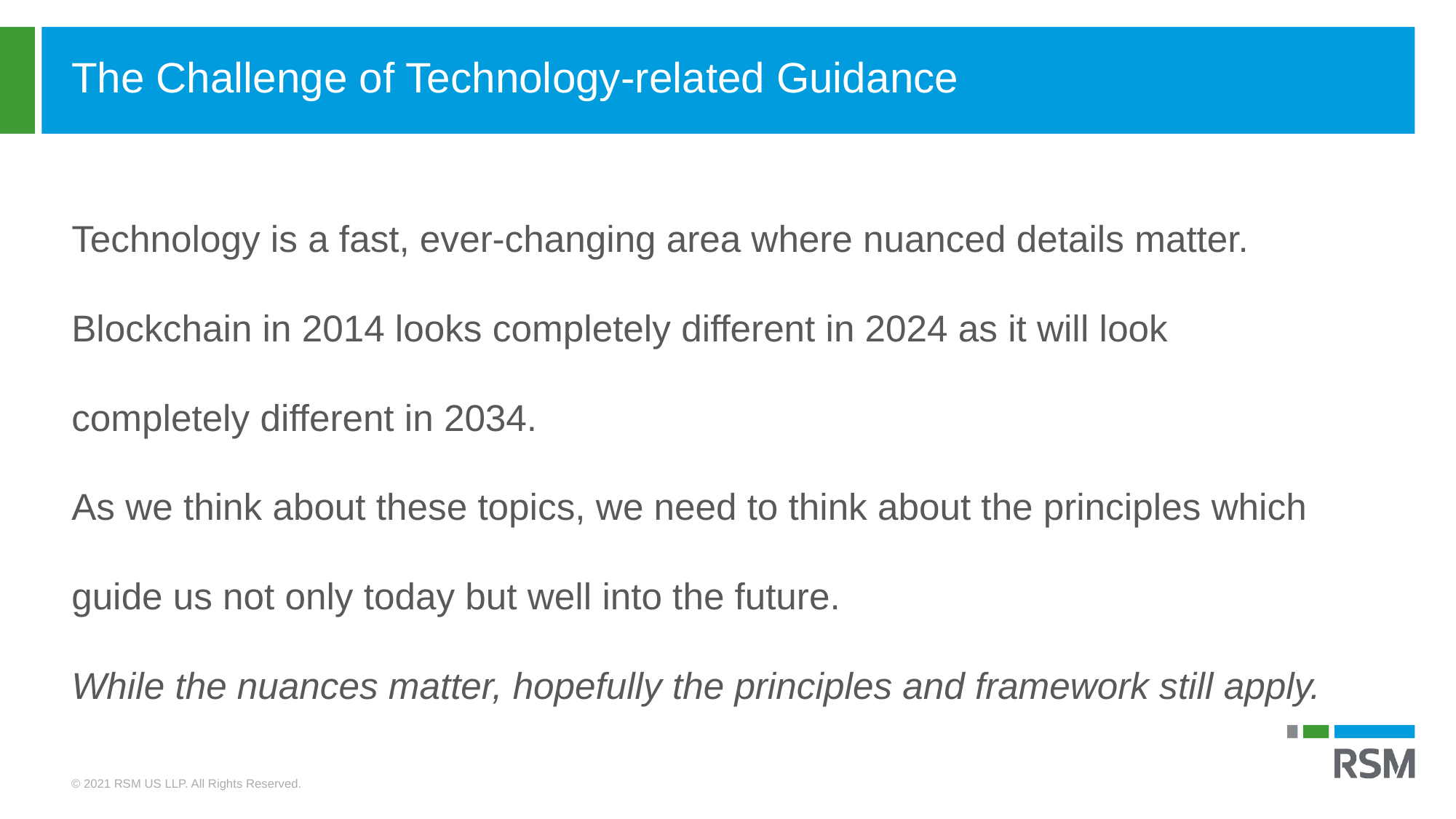

# The Challenge of Technology-related Guidance
Technology is a fast, ever-changing area where nuanced details matter.
Blockchain in 2014 looks completely different in 2024 as it will look completely different in 2034.
As we think about these topics, we need to think about the principles which guide us not only today but well into the future.
While the nuances matter, hopefully the principles and framework still apply.